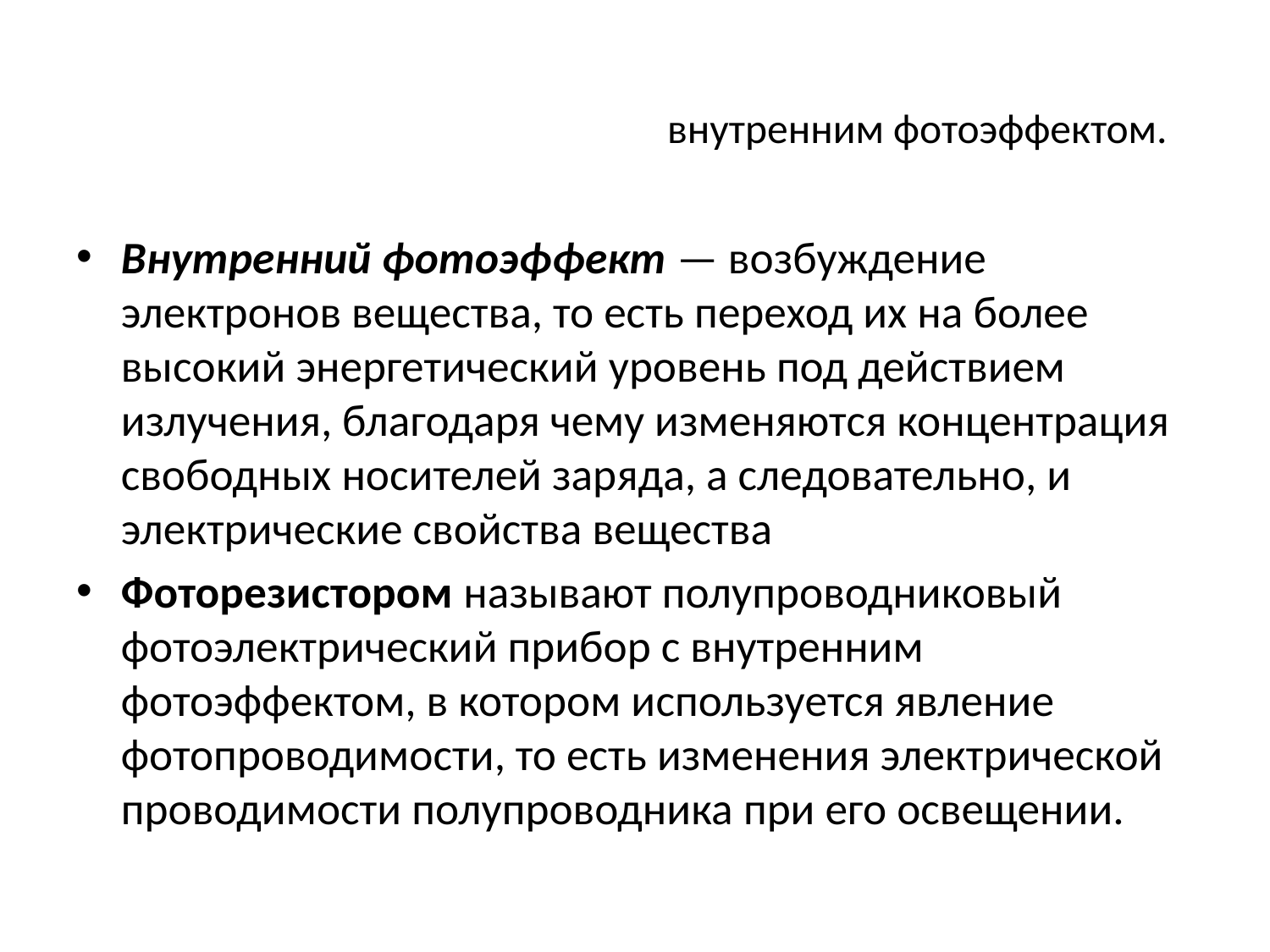

# Фотоэлектронные приборы с внутренним фотоэффектом.
Внутренний фотоэффект — возбуждение электронов вещества, то есть переход их на более высокий энергетический уровень под действием излучения, благодаря чему изменяются концентрация свободных носителей заряда, а следовательно, и электрические свойства вещества
Фоторезистором называют полупроводниковый фотоэлектрический прибор с внутренним фотоэффектом, в котором используется явление фотопроводимости, то есть изменения электрической проводимости полупроводника при его освещении.